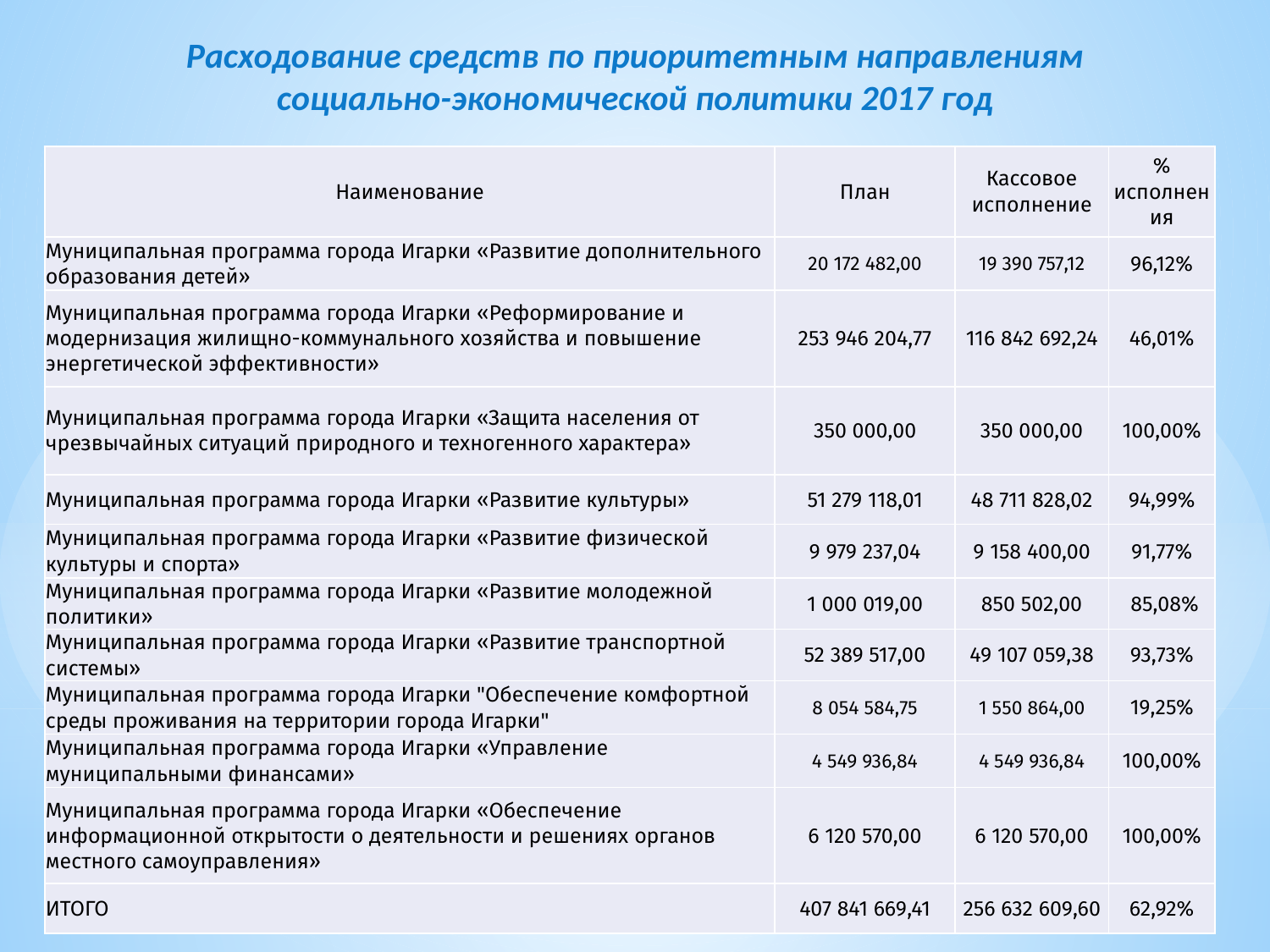

Расходование средств по приоритетным направлениям
социально-экономической политики 2017 год
| Наименование | План | Кассовое исполнение | % исполнения |
| --- | --- | --- | --- |
| Муниципальная программа города Игарки «Развитие дополнительного образования детей» | 20 172 482,00 | 19 390 757,12 | 96,12% |
| Муниципальная программа города Игарки «Реформирование и модернизация жилищно-коммунального хозяйства и повышение энергетической эффективности» | 253 946 204,77 | 116 842 692,24 | 46,01% |
| Муниципальная программа города Игарки «Защита населения от чрезвычайных ситуаций природного и техногенного характера» | 350 000,00 | 350 000,00 | 100,00% |
| Муниципальная программа города Игарки «Развитие культуры» | 51 279 118,01 | 48 711 828,02 | 94,99% |
| Муниципальная программа города Игарки «Развитие физической культуры и спорта» | 9 979 237,04 | 9 158 400,00 | 91,77% |
| Муниципальная программа города Игарки «Развитие молодежной политики» | 1 000 019,00 | 850 502,00 | 85,08% |
| Муниципальная программа города Игарки «Развитие транспортной системы» | 52 389 517,00 | 49 107 059,38 | 93,73% |
| Муниципальная программа города Игарки "Обеспечение комфортной среды проживания на территории города Игарки" | 8 054 584,75 | 1 550 864,00 | 19,25% |
| Муниципальная программа города Игарки «Управление муниципальными финансами» | 4 549 936,84 | 4 549 936,84 | 100,00% |
| Муниципальная программа города Игарки «Обеспечение информационной открытости о деятельности и решениях органов местного самоуправления» | 6 120 570,00 | 6 120 570,00 | 100,00% |
| ИТОГО | 407 841 669,41 | 256 632 609,60 | 62,92% |